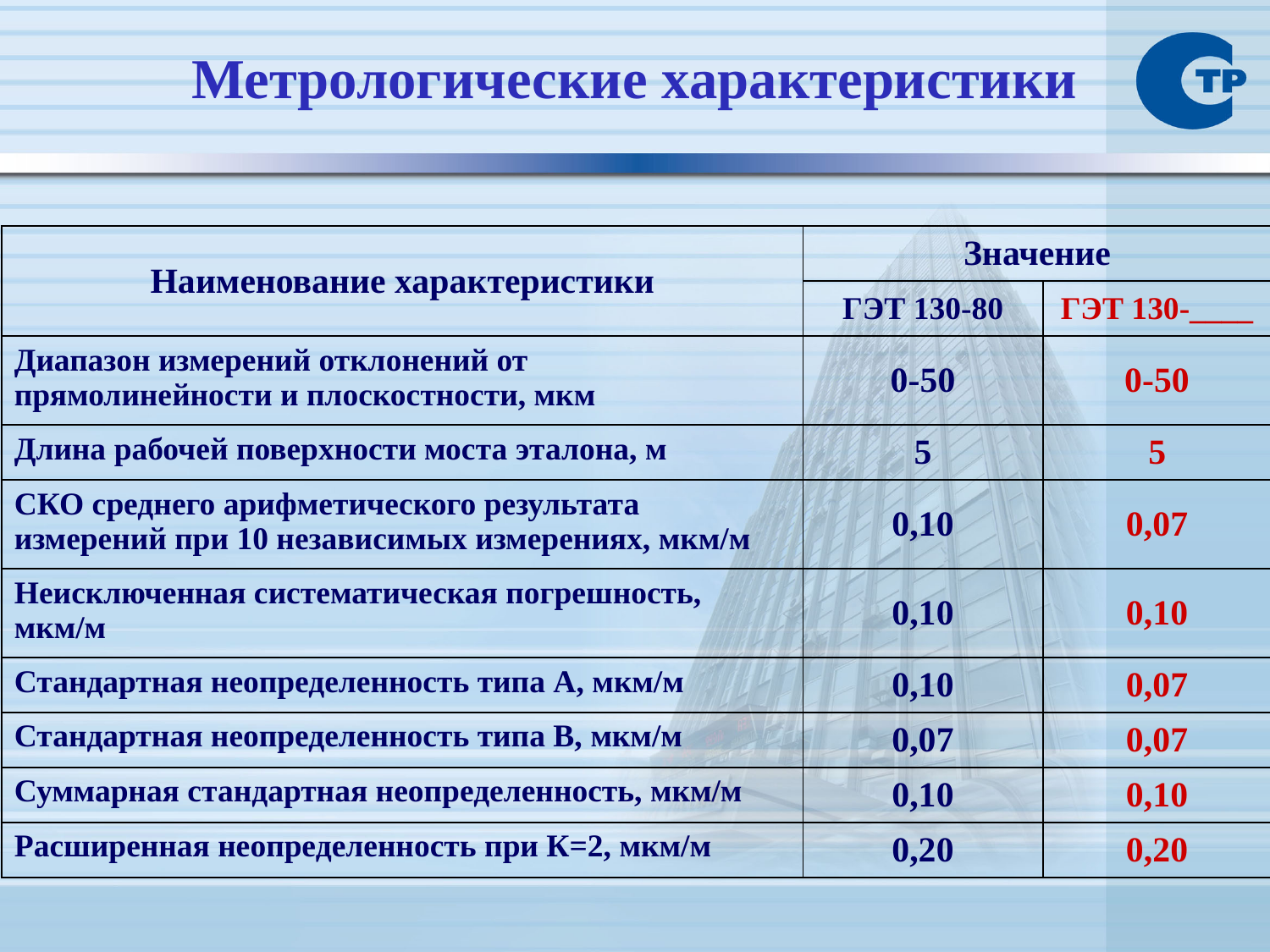

Метрологические характеристики
| Наименование характеристики | Значение |  |
| --- | --- | --- |
|  | ГЭТ 130-80 | ГЭТ 130-\_\_\_\_ |
| Диапазон измерений отклонений от прямолинейности и плоскостности, мкм | 0-50 | 0-50 |
| Длина рабочей поверхности моста эталона, м | 5 | 5 |
| СКО среднего арифметического результата измерений при 10 независимых измерениях, мкм/м | 0,10 | 0,07 |
| Неисключенная систематическая погрешность, мкм/м | 0,10 | 0,10 |
| Стандартная неопределенность типа А, мкм/м | 0,10 | 0,07 |
| Стандартная неопределенность типа В, мкм/м | 0,07 | 0,07 |
| Суммарная стандартная неопределенность, мкм/м | 0,10 | 0,10 |
| Расширенная неопределенность при К=2, мкм/м | 0,20 | 0,20 |